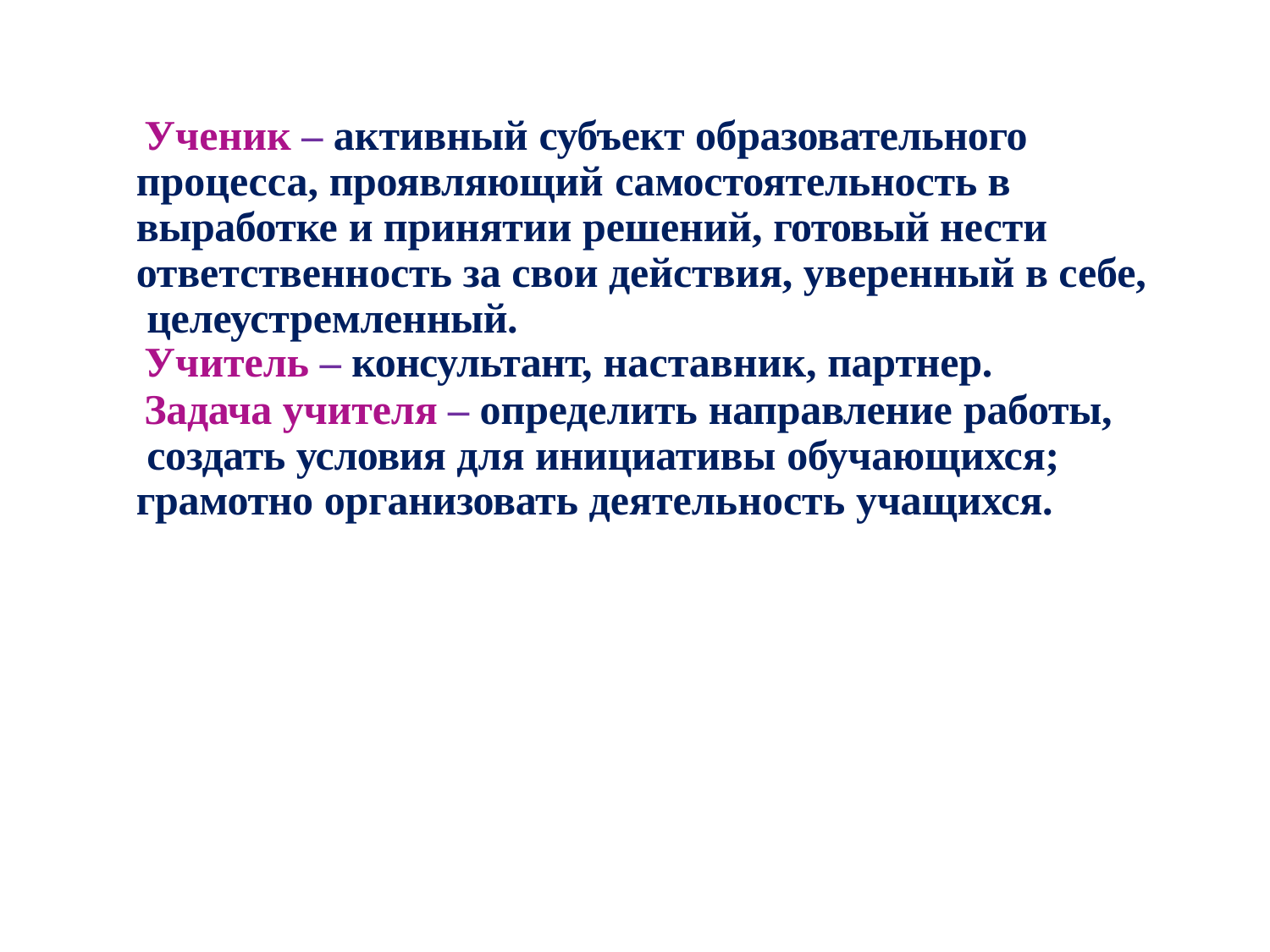

Ученик – активный субъект образовательного  процесса, проявляющий самостоятельность в  выработке и принятии решений, готовый нести  ответственность за свои действия, уверенный в себе,  целеустремленный.
Учитель – консультант, наставник, партнер.
Задача учителя – определить направление работы,  создать условия для инициативы обучающихся;  грамотно организовать деятельность учащихся.